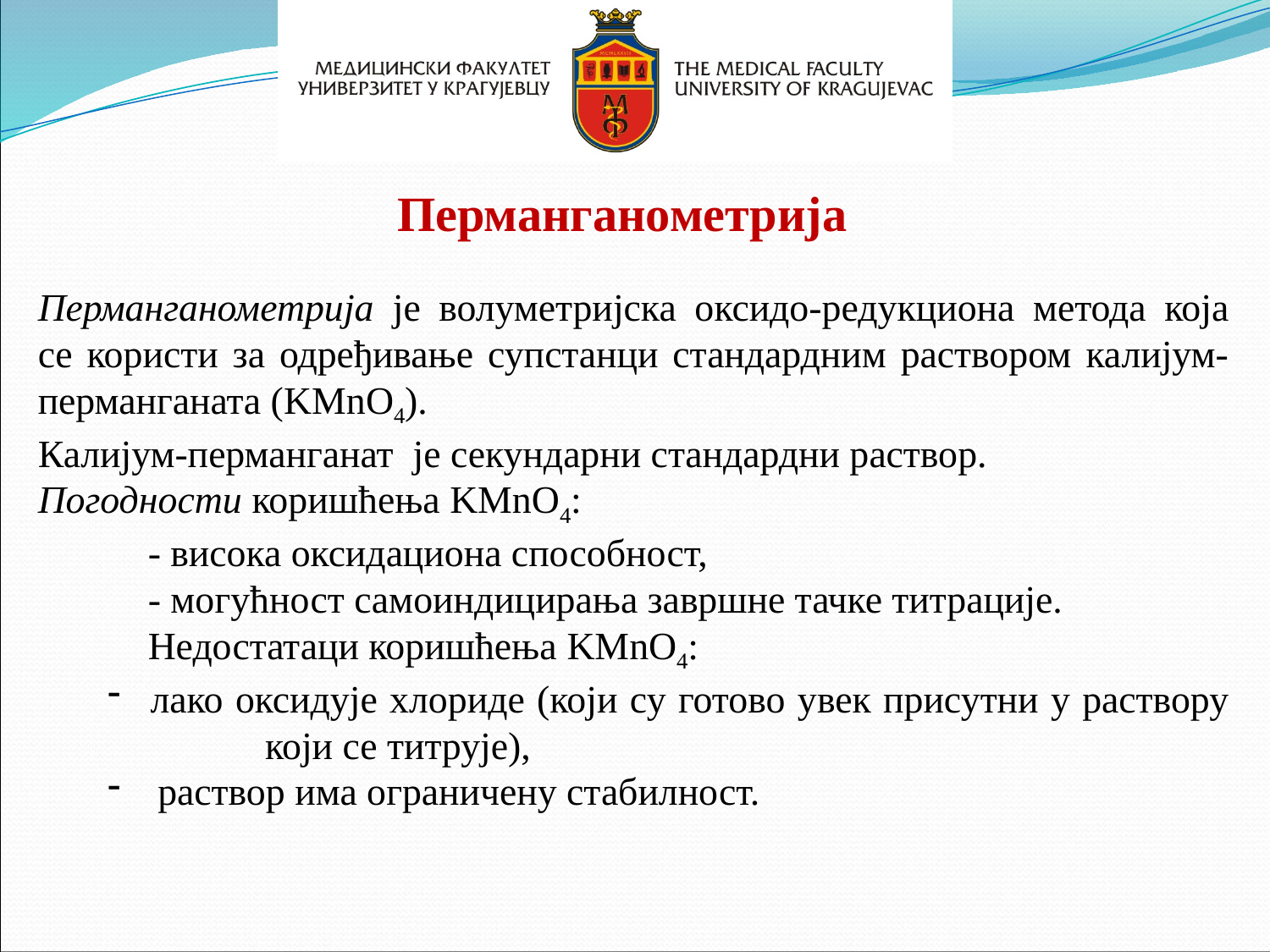

Перманганометрија
Перманганометрија је волуметријска оксидо-редукциона метода која се користи за одређивање супстанци стандардним раствором калијум-перманганата (KMnО4).
Калијум-перманганат  је секундарни стандардни раствор.
Погодности коришћења KMnО4:
 - висока оксидациона способност,
 - могућност самоиндицирања завршне тачке титрације.
 Недостатаци коришћења KMnО4:
 лако оксидује хлориде (који су готово увек присутни у раствору 	који се титрује),
  раствор има ограничену стабилност.